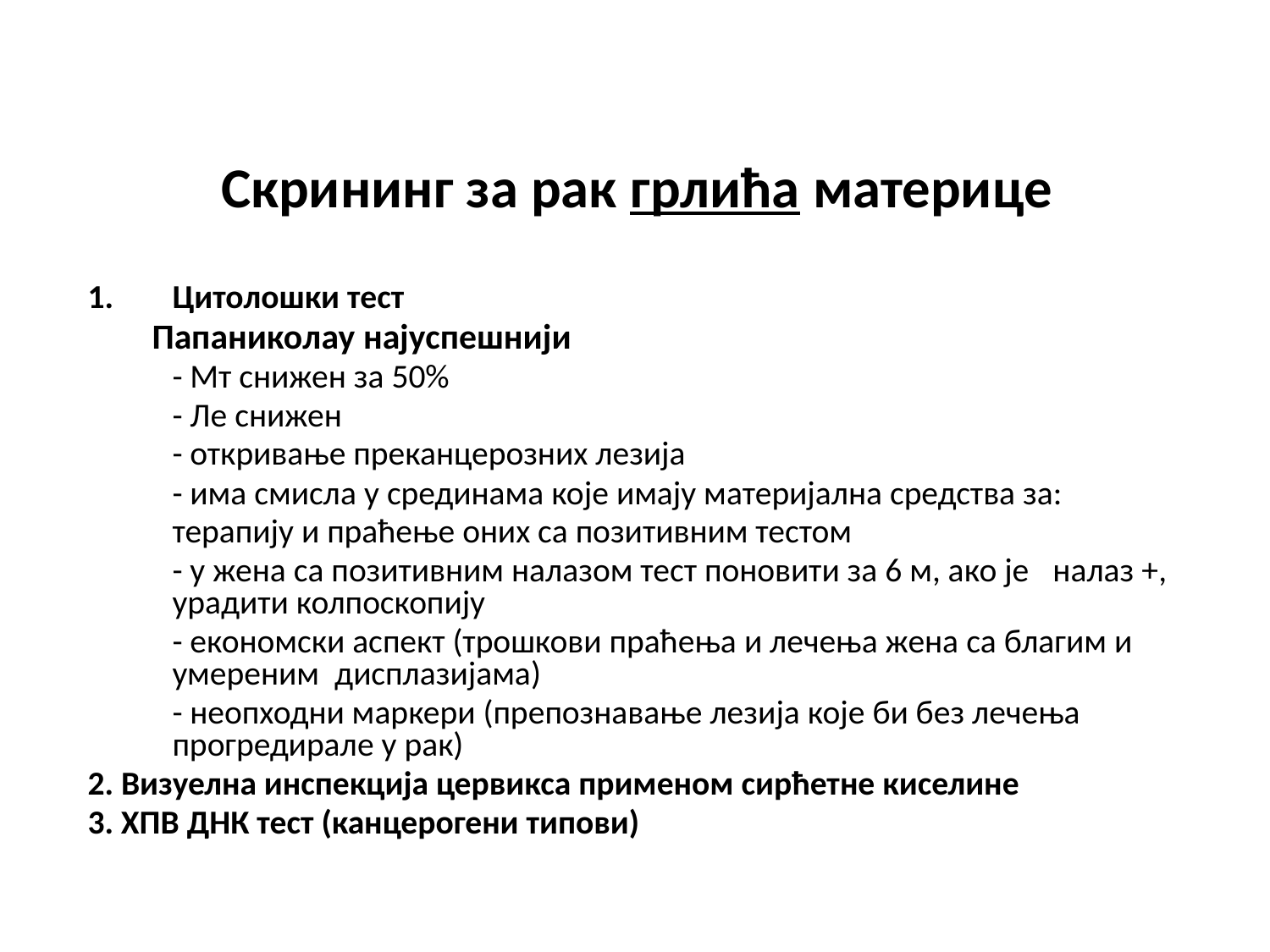

# Скрининг за рак грлића материце
Цитолошки тест
        Папаниколау најуспешнији
	- Мт снижен за 50%
	- Ле снижен
	- откривање преканцерозних лезија
	- има смисла у срединама које имају материјална средства за:
	терапију и праћење оних са позитивним тестом
	- у жена са позитивним налазом тест поновити за 6 м, ако је   налаз +, урадити колпоскопију
	- економски аспект (трошкови праћења и лечења жена са благим и умереним  дисплазијама)
	- неопходни маркери (препознавање лезија које би без лечења прогредирале у рак)
2. Визуелна инспекција цервикса применом сирћетне киселине
3. ХПВ ДНК тест (канцерогени типови)